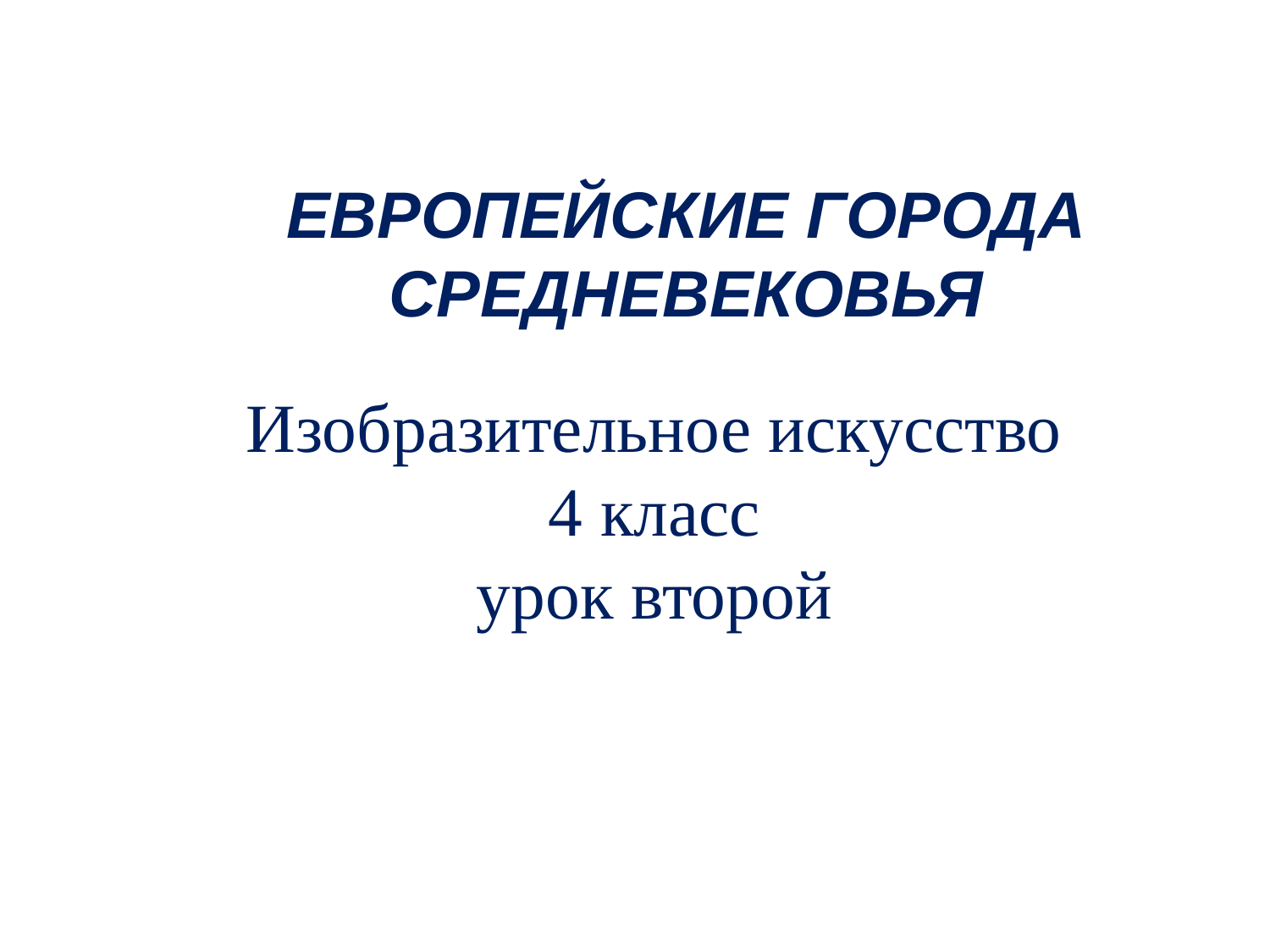

Европейские города Средневековья
# Изобразительное искусство 4 класс урок второй